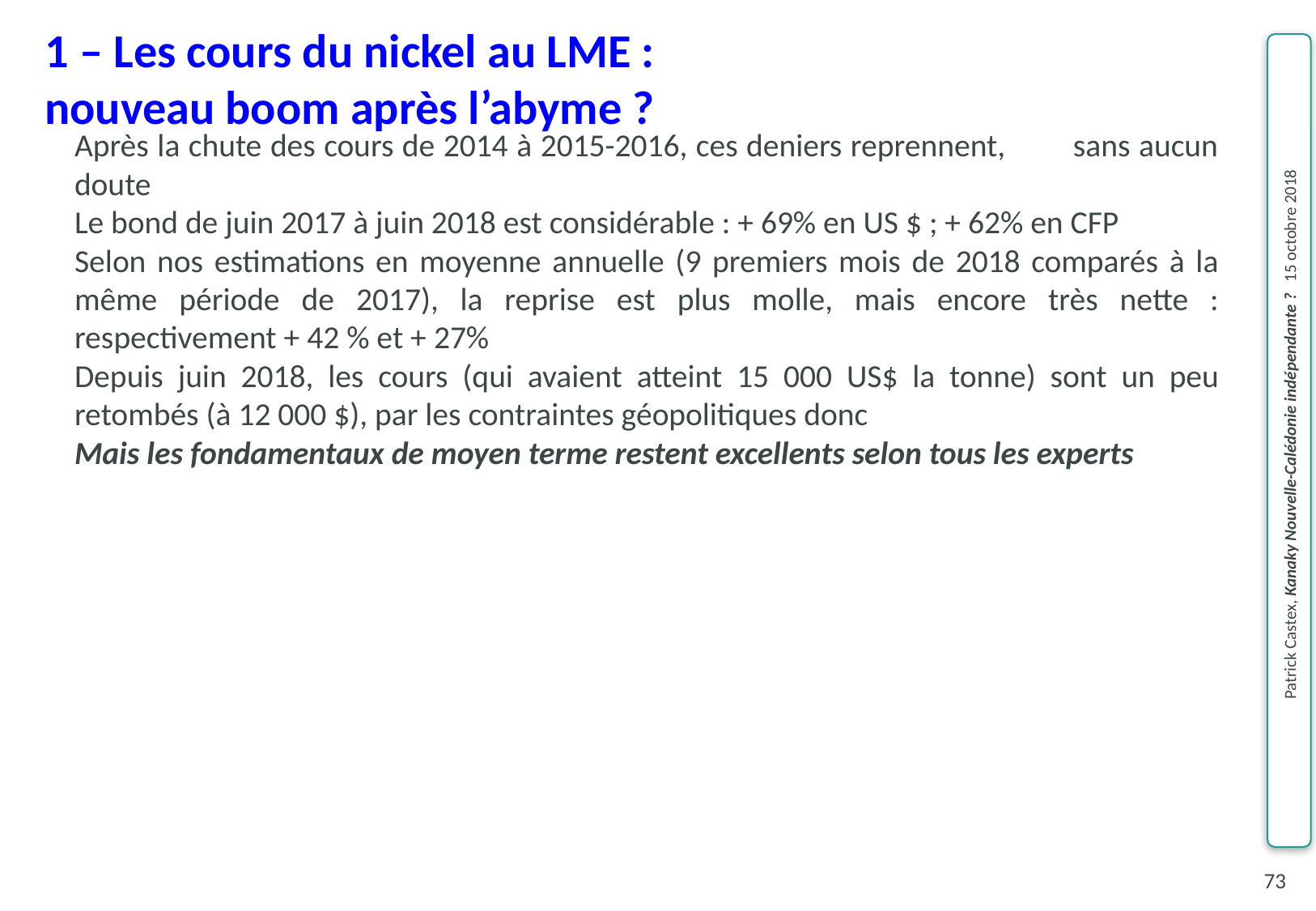

1 – Les cours du nickel au LME :
nouveau boom après l’abyme ?

Après la chute des cours de 2014 à 2015-2016, ces deniers reprennent,        sans aucun doute
Le bond de juin 2017 à juin 2018 est considérable : + 69% en US $ ; + 62% en CFP
Selon nos estimations en moyenne annuelle (9 premiers mois de 2018 comparés à la même période de 2017), la reprise est plus molle, mais encore très nette : respectivement + 42 % et + 27%
Depuis juin 2018, les cours (qui avaient atteint 15 000 US$ la tonne) sont un peu retombés (à 12 000 $), par les contraintes géopolitiques donc
Mais les fondamentaux de moyen terme restent excellents selon tous les experts